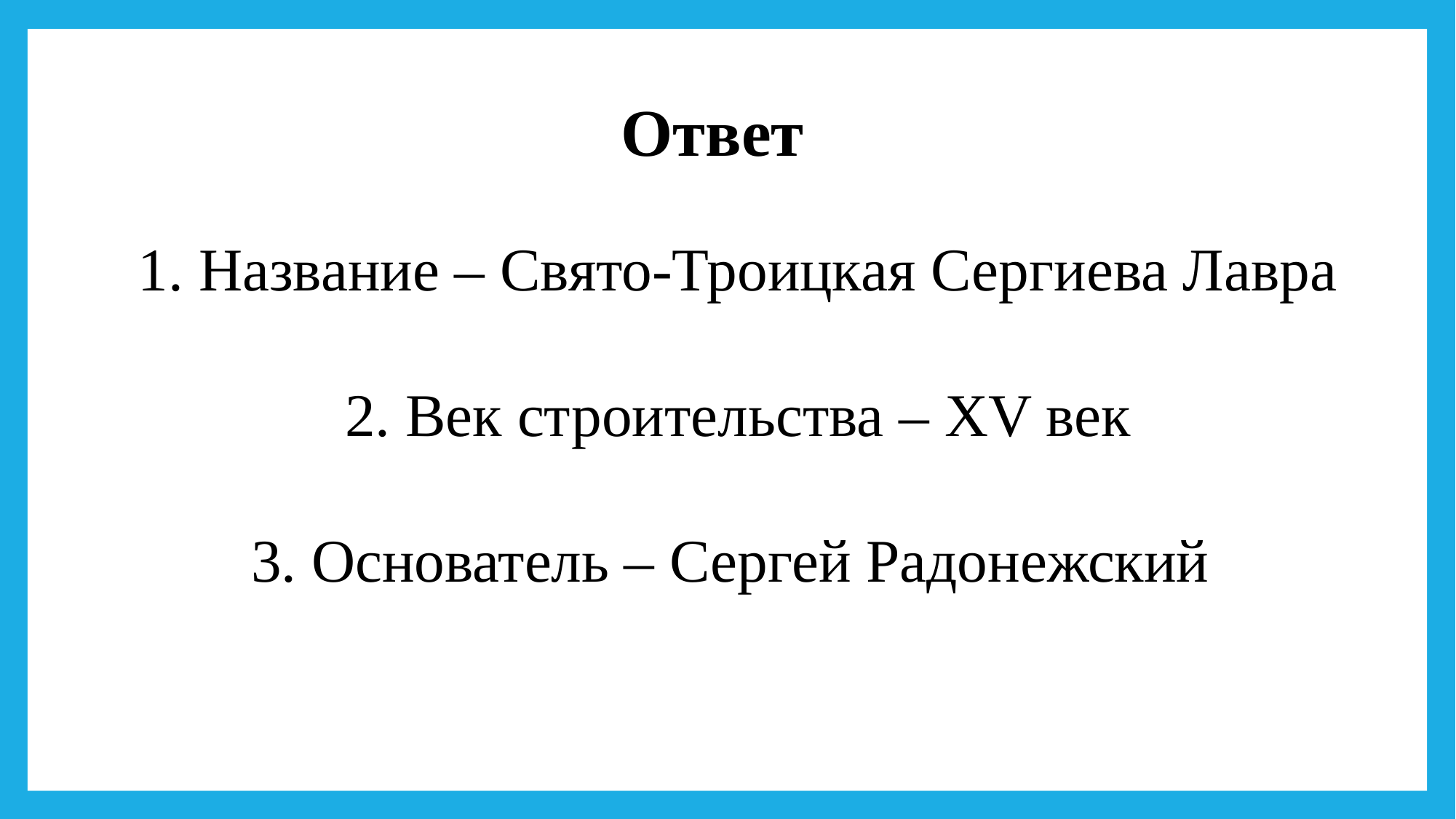

Ответ
1. Название – Свято-Троицкая Сергиева Лавра

2. Век строительства – XV век

3. Основатель – Сергей Радонежский